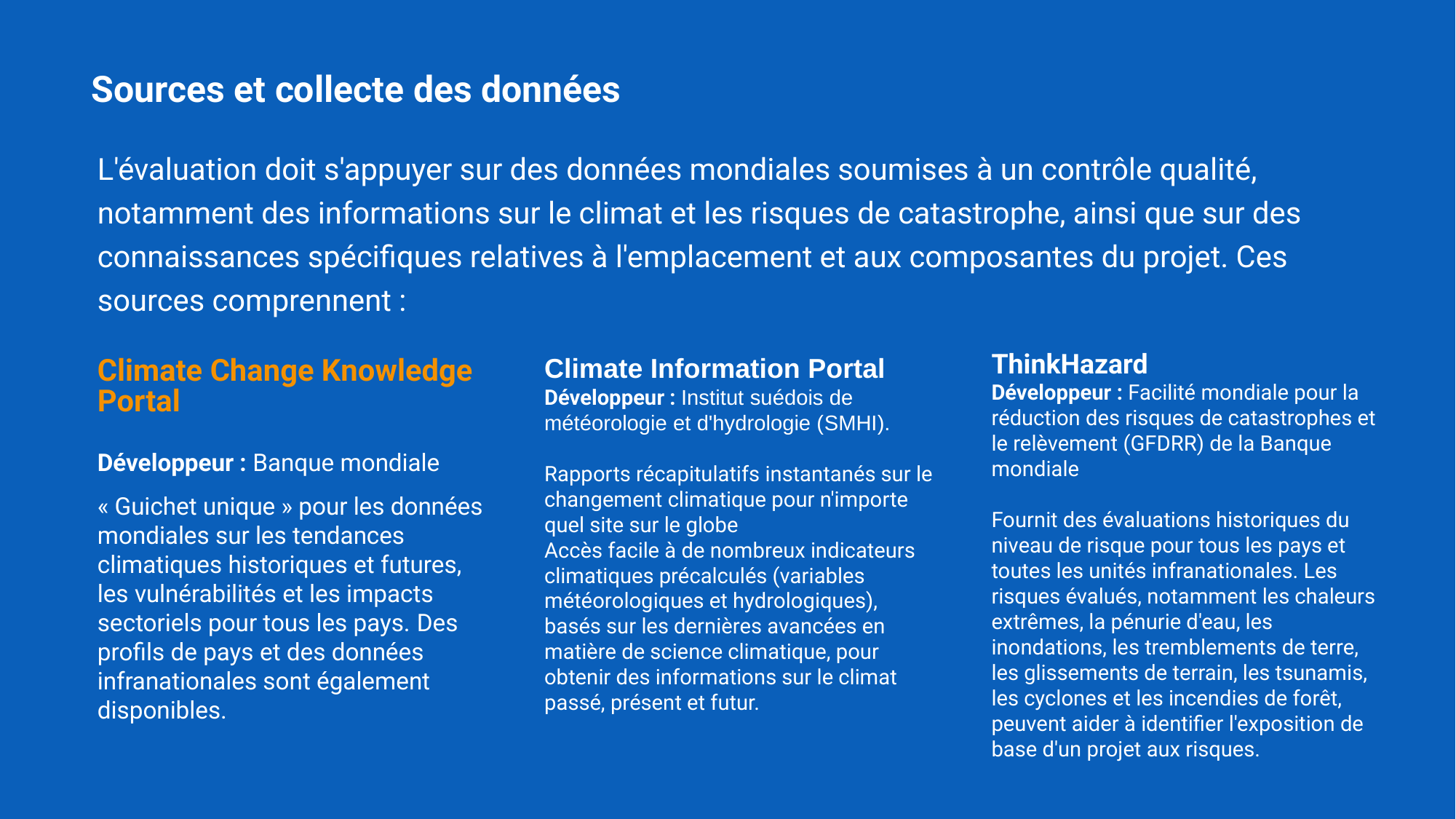

Sources et collecte des données
L'évaluation doit s'appuyer sur des données mondiales soumises à un contrôle qualité, notamment des informations sur le climat et les risques de catastrophe, ainsi que sur des connaissances spécifiques relatives à l'emplacement et aux composantes du projet. Ces sources comprennent :
ThinkHazard
Développeur : Facilité mondiale pour la réduction des risques de catastrophes et le relèvement (GFDRR) de la Banque mondiale

Fournit des évaluations historiques du niveau de risque pour tous les pays et toutes les unités infranationales. Les risques évalués, notamment les chaleurs extrêmes, la pénurie d'eau, les inondations, les tremblements de terre, les glissements de terrain, les tsunamis, les cyclones et les incendies de forêt, peuvent aider à identifier l'exposition de base d'un projet aux risques.
Climate Change Knowledge Portal
Développeur : Banque mondiale
« Guichet unique » pour les données mondiales sur les tendances climatiques historiques et futures, les vulnérabilités et les impacts sectoriels pour tous les pays. Des profils de pays et des données infranationales sont également disponibles.
Climate Information Portal
Développeur : Institut suédois de météorologie et d'hydrologie (SMHI).

Rapports récapitulatifs instantanés sur le changement climatique pour n'importe quel site sur le globe
Accès facile à de nombreux indicateurs climatiques précalculés (variables météorologiques et hydrologiques), basés sur les dernières avancées en matière de science climatique, pour obtenir des informations sur le climat passé, présent et futur.
37